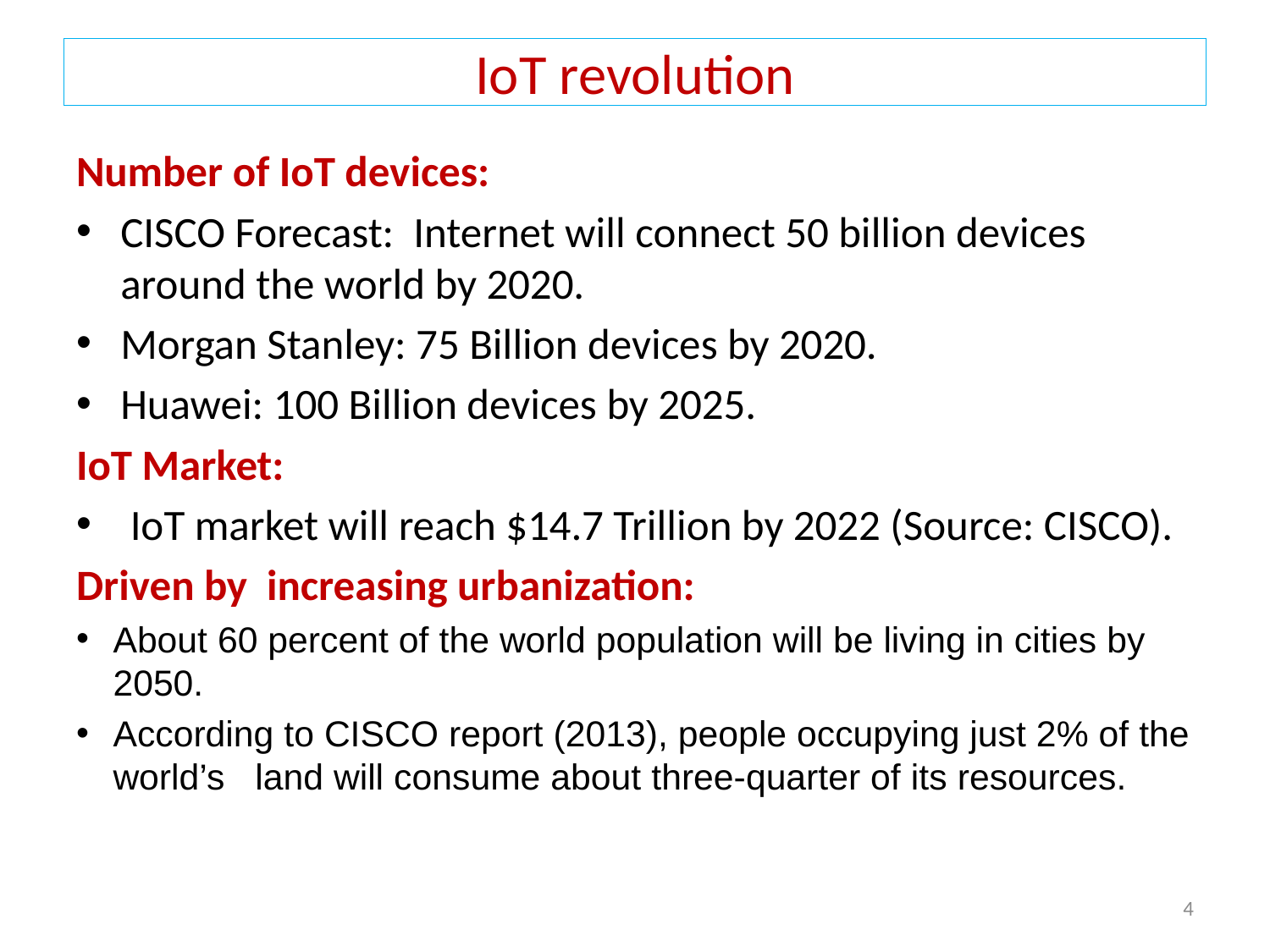

# IoT revolution
Number of IoT devices:
CISCO Forecast:  Internet will connect 50 billion devices around the world by 2020.
Morgan Stanley: 75 Billion devices by 2020.
Huawei: 100 Billion devices by 2025.
IoT Market:
 IoT market will reach $14.7 Trillion by 2022 (Source: CISCO).
Driven by  increasing urbanization:
About 60 percent of the world population will be living in cities by 2050.
According to CISCO report (2013), people occupying just 2% of the world’s   land will consume about three-quarter of its resources.

4